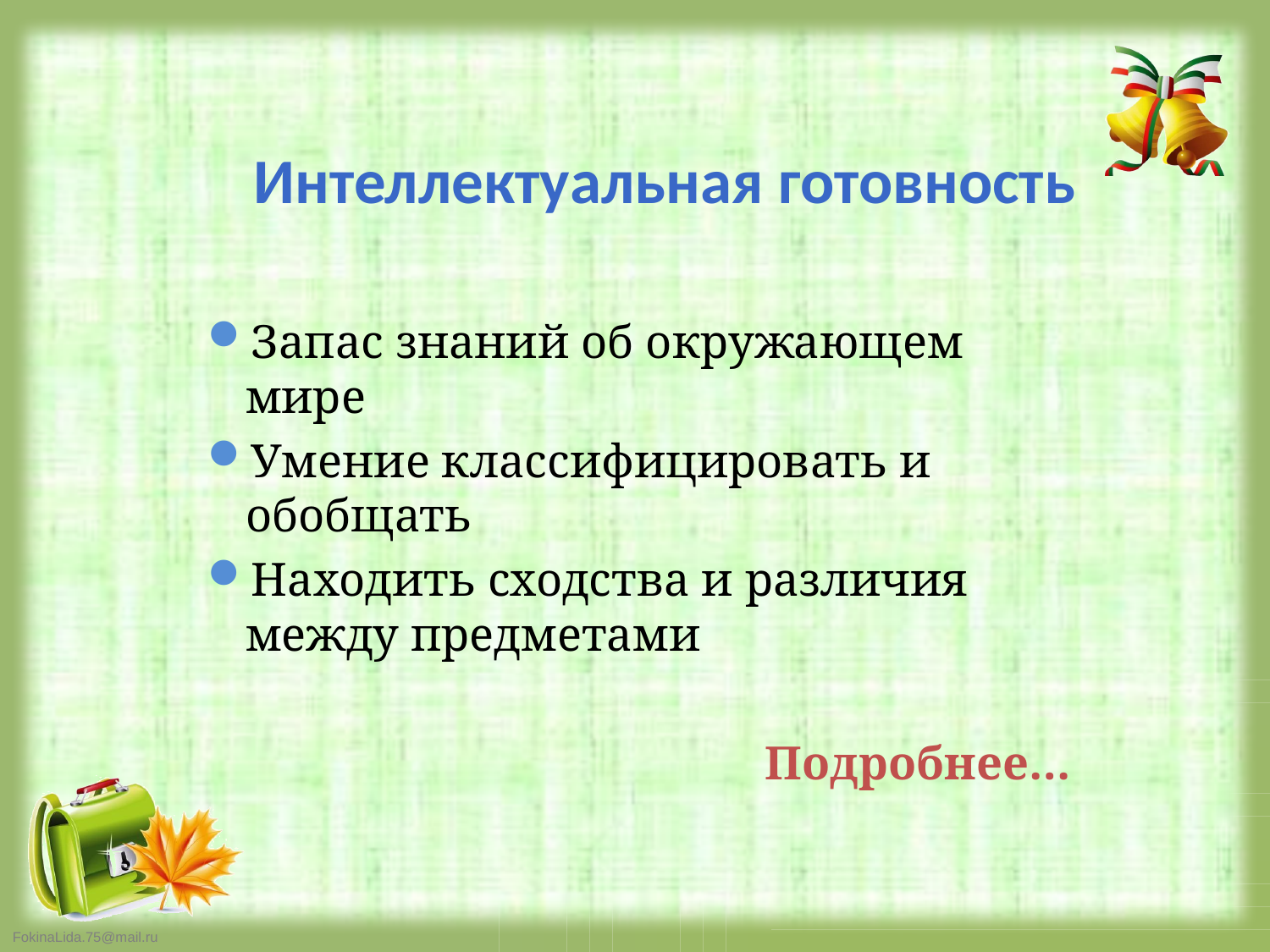

# Интеллектуальная готовность
Запас знаний об окружающем мире
Умение классифицировать и обобщать
Находить сходства и различия между предметами

Подробнее…